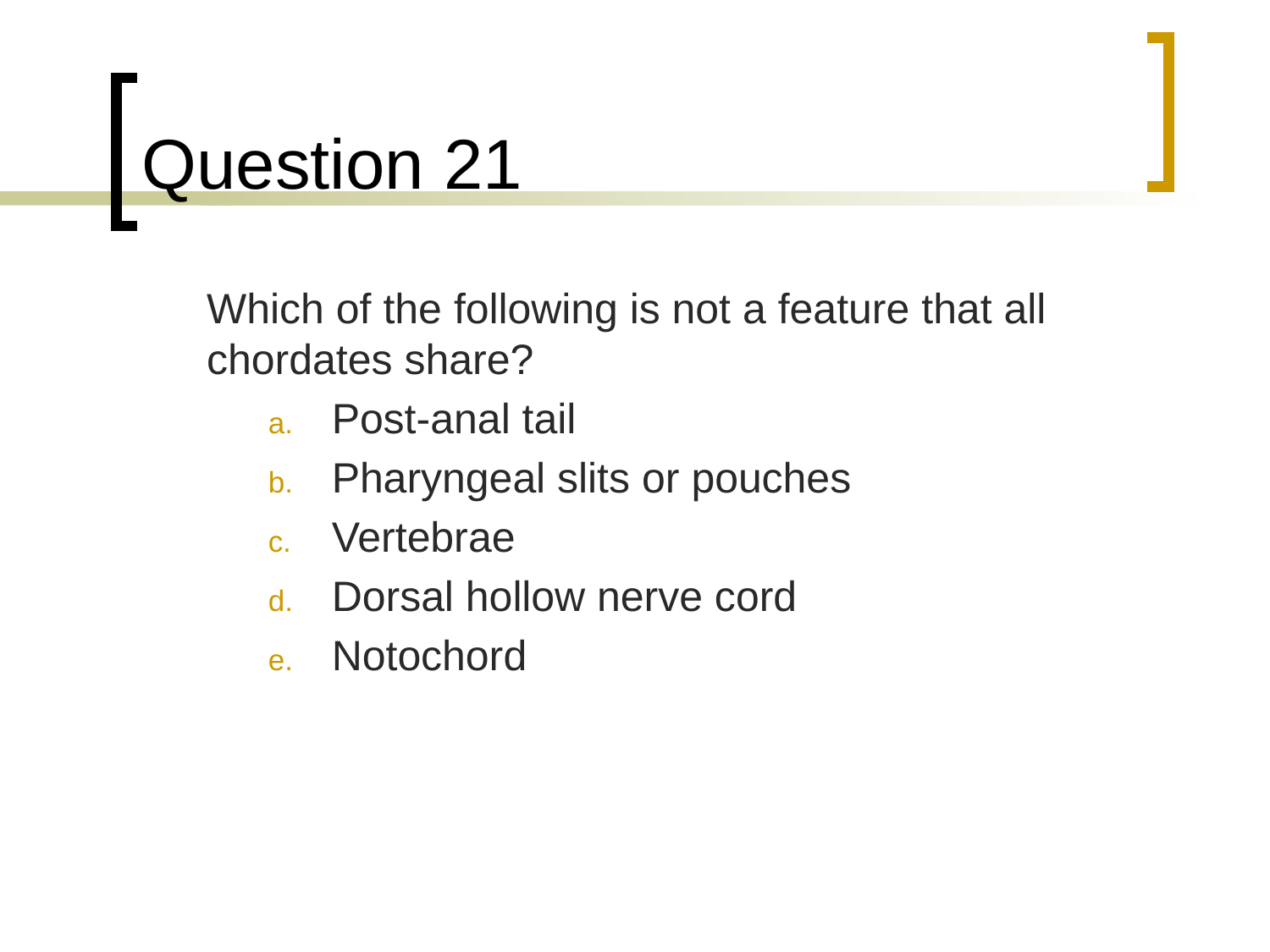

# Question 21
	Which of the following is not a feature that all chordates share?
Post-anal tail
Pharyngeal slits or pouches
Vertebrae
Dorsal hollow nerve cord
Notochord